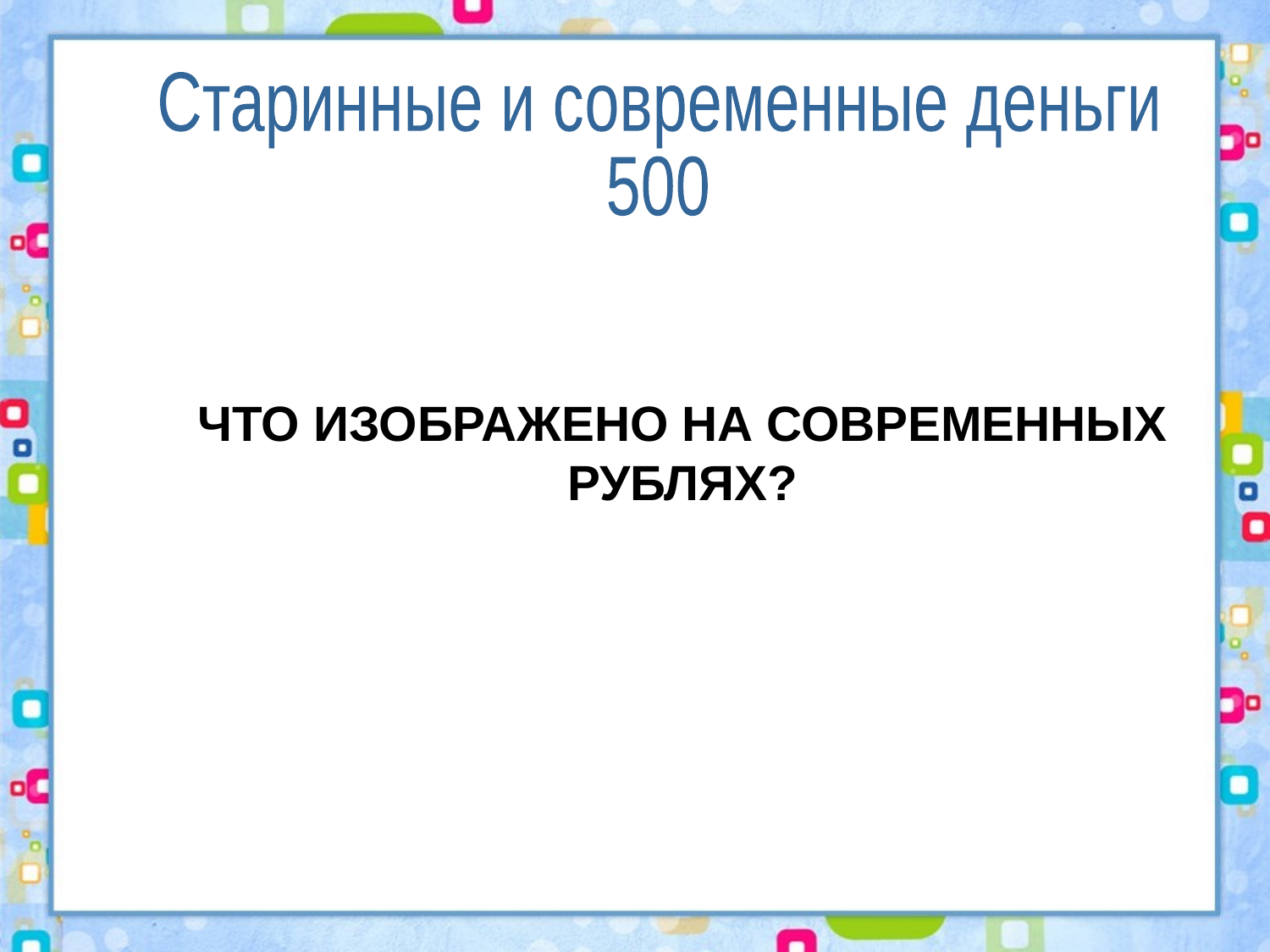

Старинные и современные деньги
500
ЧТО ИЗОБРАЖЕНО НА СОВРЕМЕННЫХ РУБЛЯХ?